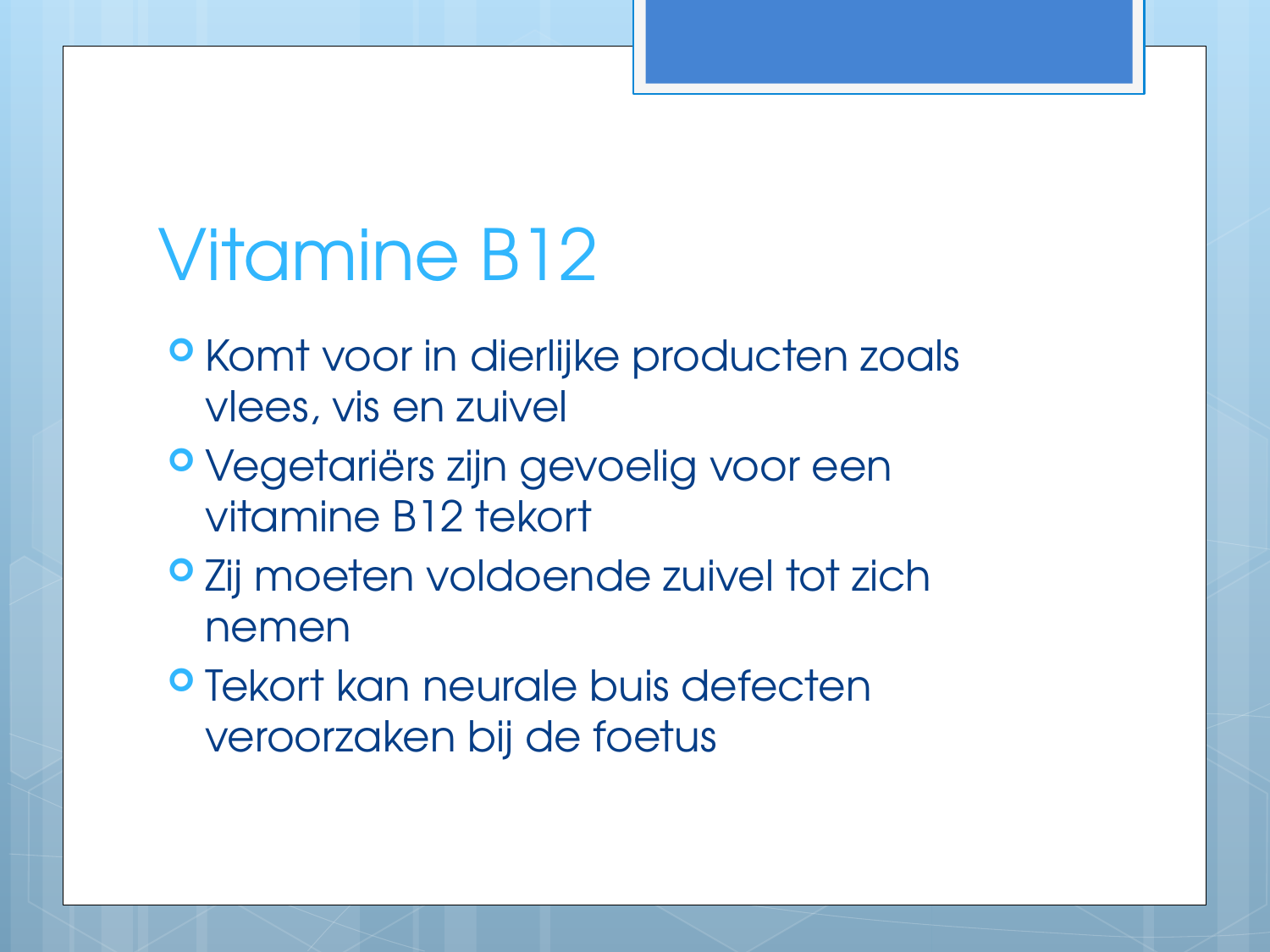

# Vitamine B12
Komt voor in dierlijke producten zoals vlees, vis en zuivel
Vegetariërs zijn gevoelig voor een vitamine B12 tekort
Zij moeten voldoende zuivel tot zich nemen
Tekort kan neurale buis defecten veroorzaken bij de foetus